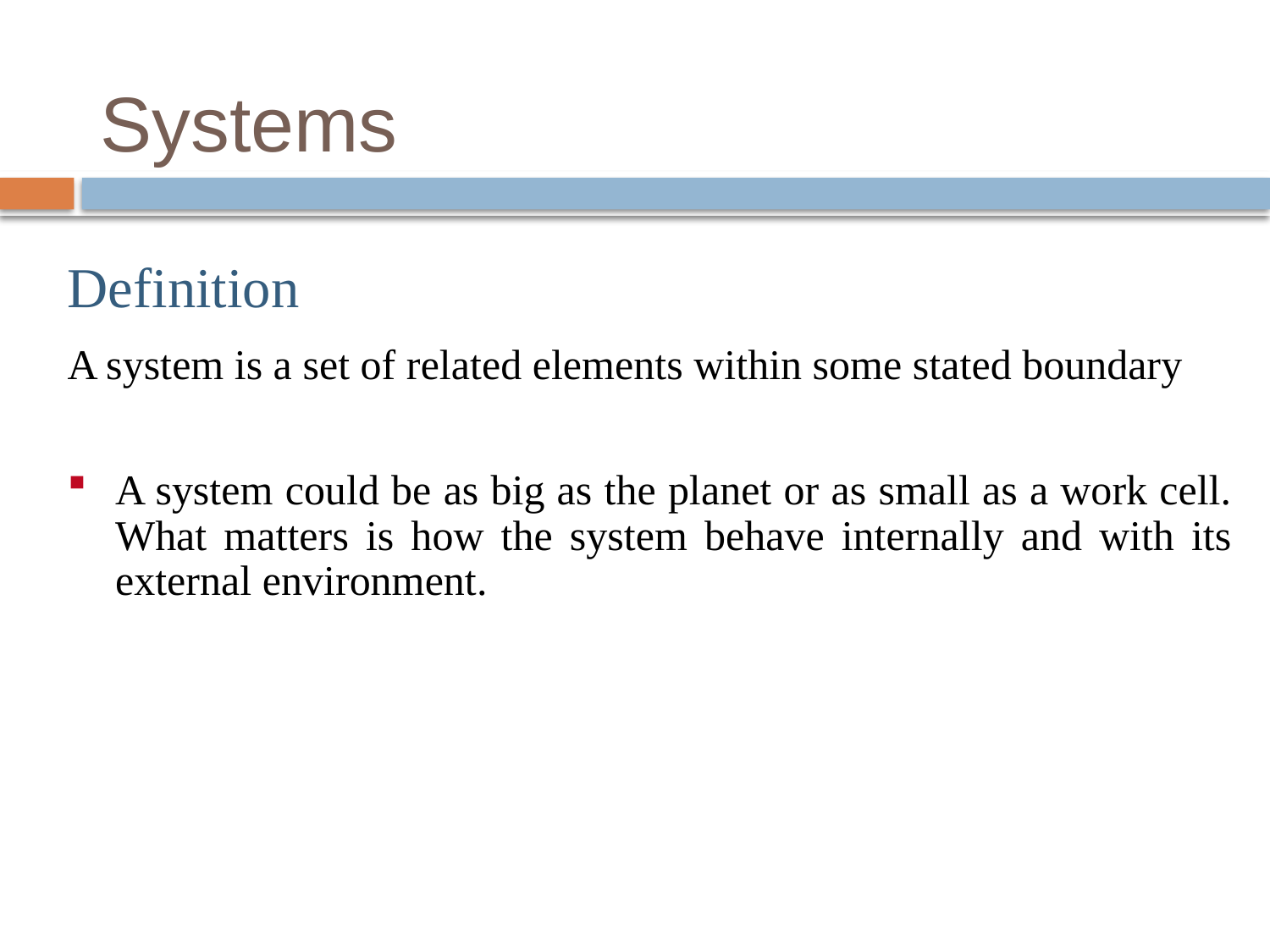

# Systems
Definition
A system is a set of related elements within some stated boundary

A system could be as big as the planet or as small as a work cell. What matters is how the system behave internally and with its external environment.